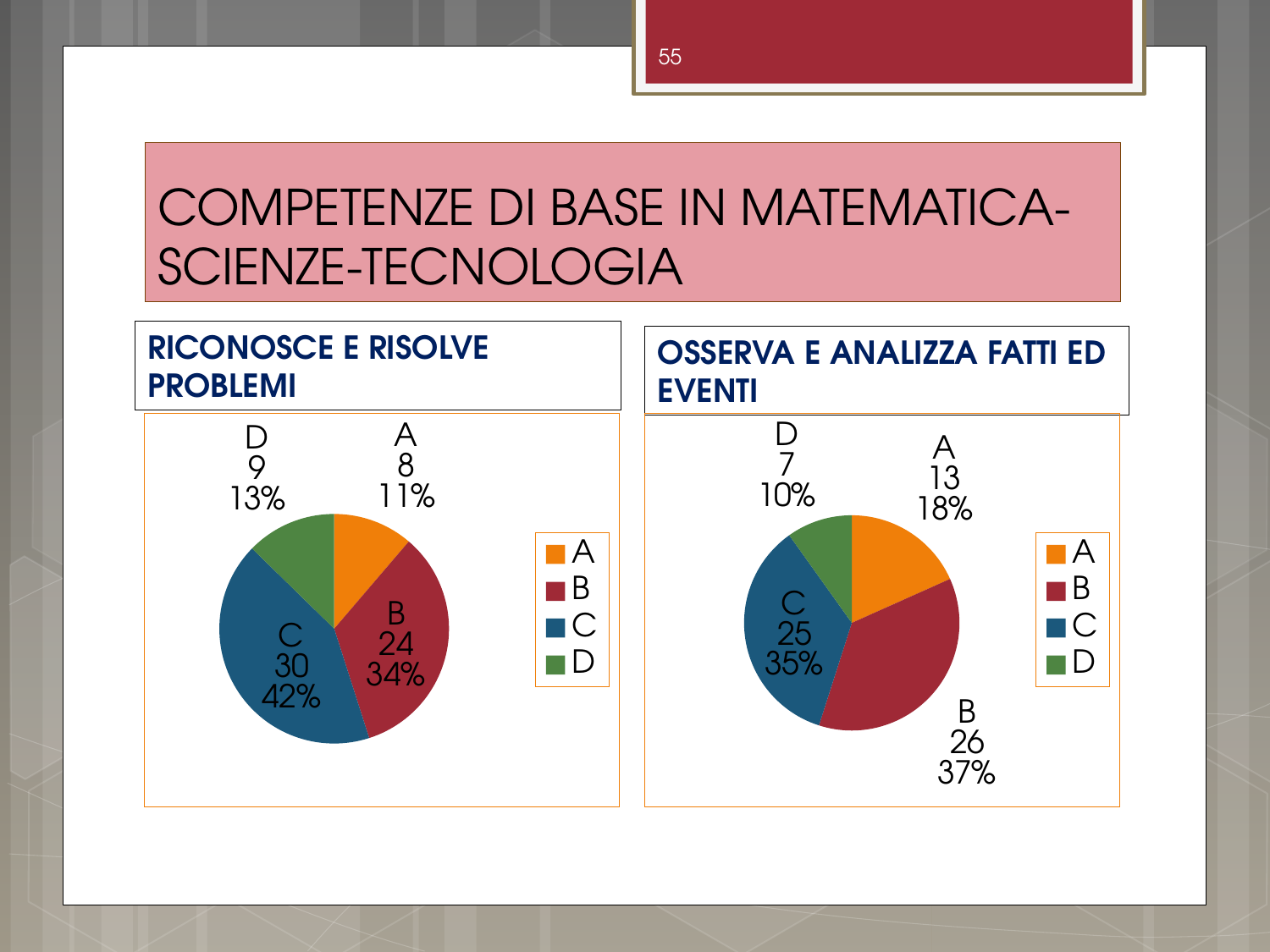

55
# COMPETENZE DI BASE IN MATEMATICA-SCIENZE-TECNOLOGIA
RICONOSCE E RISOLVE PROBLEMI
OSSERVA E ANALIZZA FATTI ED EVENTI

### Chart

| Category | Vendite |
|---|---|
| A | 8.0 |
| B | 24.0 |
| C | 30.0 |
| D | 9.0 |

### Chart

| Category | Vendite |
|---|---|
| A | 13.0 |
| B | 26.0 |
| C | 25.0 |
| D | 7.0 |